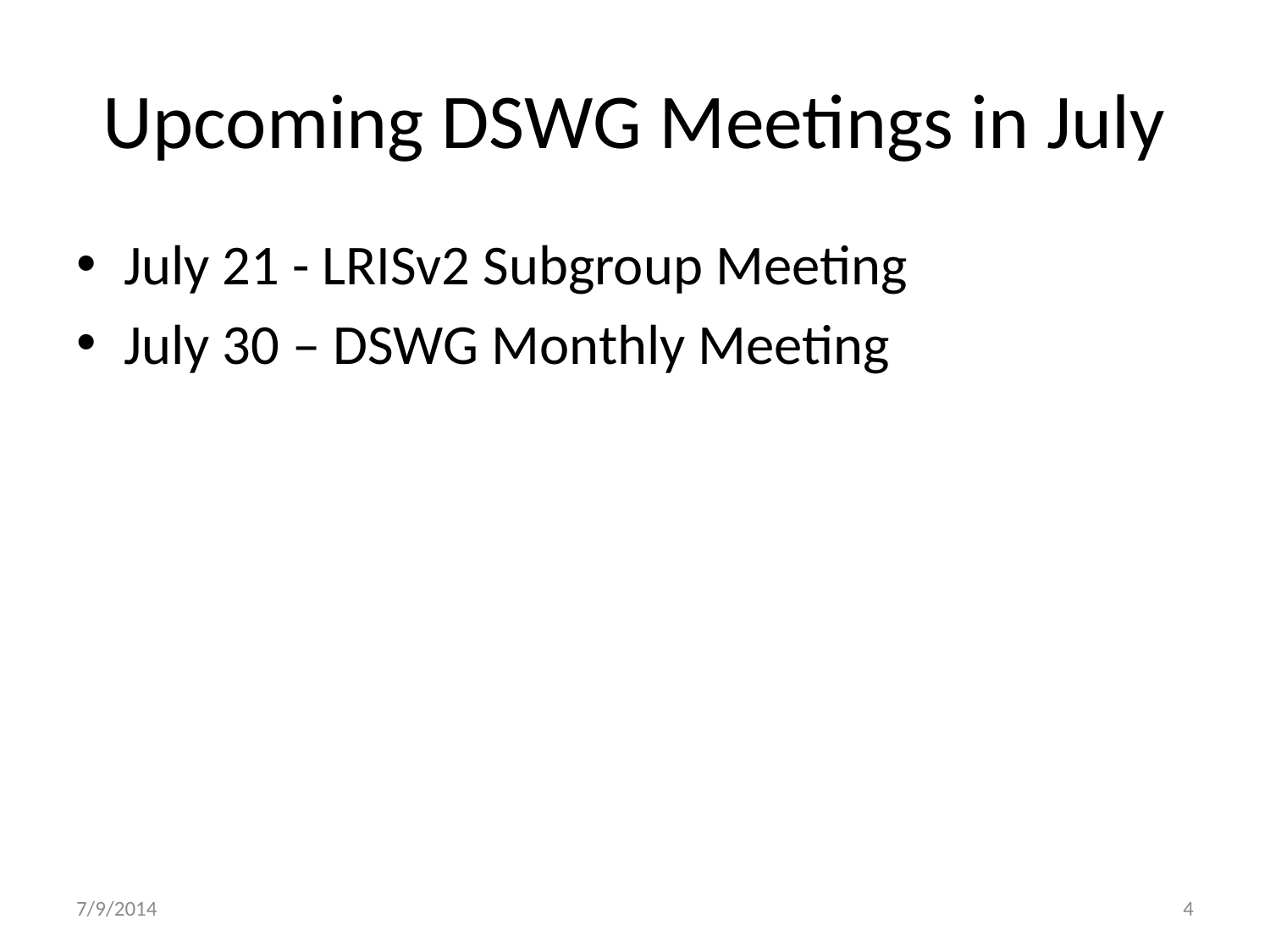

# Upcoming DSWG Meetings in July
July 21 - LRISv2 Subgroup Meeting
July 30 – DSWG Monthly Meeting

7/9/2014
4